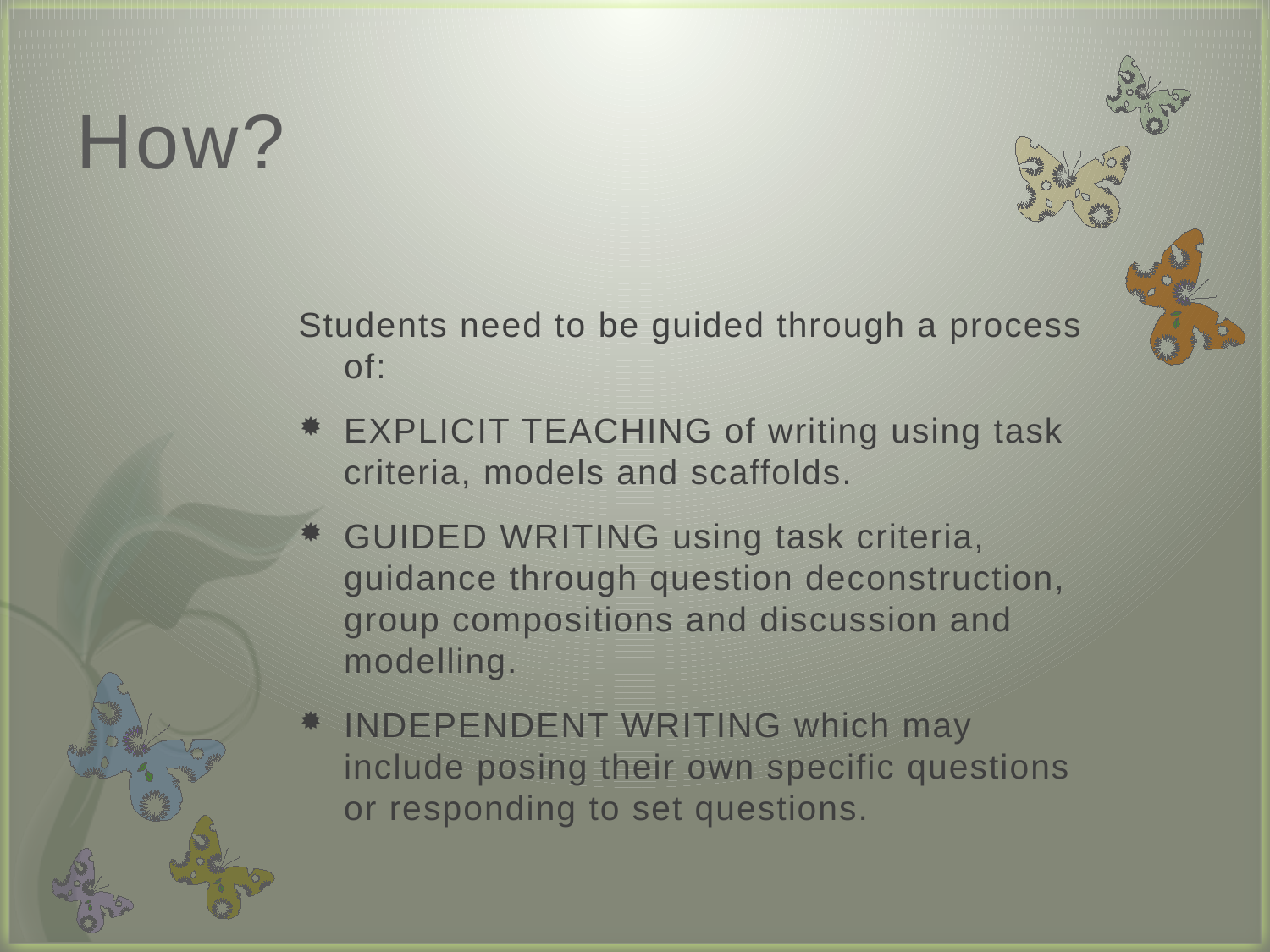

# How?
Students need to be guided through a process of:
EXPLICIT TEACHING of writing using task criteria, models and scaffolds.
GUIDED WRITING using task criteria, guidance through question deconstruction, group compositions and discussion and modelling.
INDEPENDENT WRITING which may include posing their own specific questions or responding to set questions.